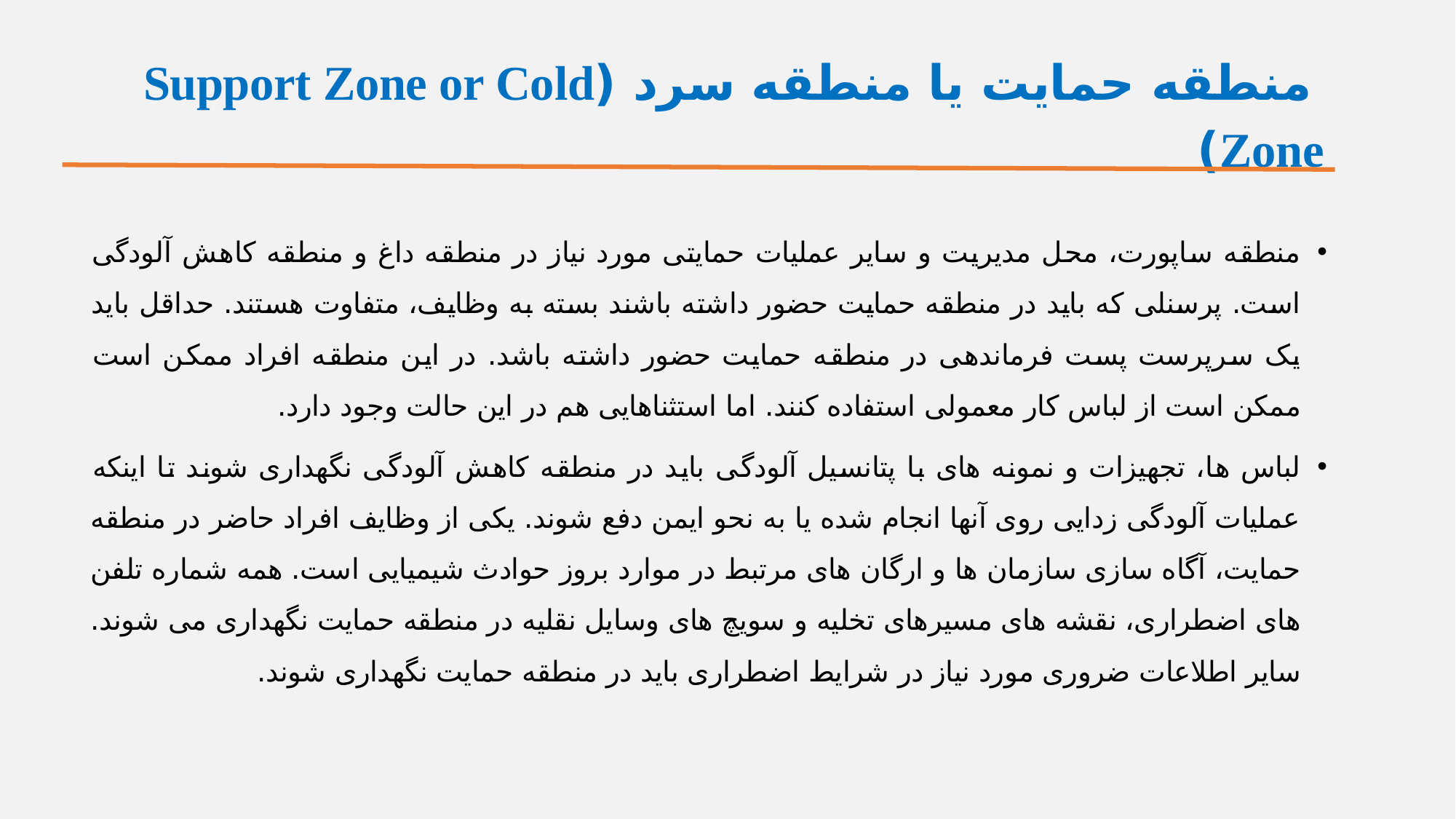

# منطقه حمايت يا منطقه سرد (Support Zone or Cold Zone)
منطقه ساپورت، محل مدیریت و سایر عملیات حمایتی مورد نیاز در منطقه داغ و منطقه کاهش آلودگی است. پرسنلی که باید در منطقه حمایت حضور داشته باشند بسته به وظایف، متفاوت هستند. حداقل باید یک سرپرست پست فرماندهی در منطقه حمایت حضور داشته باشد. در این منطقه افراد ممکن است ممکن است از لباس کار معمولی استفاده کنند. اما استثناهایی هم در این حالت وجود دارد.
لباس ها، تجهیزات و نمونه های با پتانسیل آلودگی باید در منطقه کاهش آلودگی نگهداری شوند تا اینکه عملیات آلودگی زدایی روی آنها انجام شده یا به نحو ایمن دفع شوند. یکی از وظایف افراد حاضر در منطقه حمایت، آگاه سازی سازمان ها و ارگان های مرتبط در موارد بروز حوادث شیمیایی است. همه شماره تلفن های اضطراری، نقشه های مسیرهای تخلیه و سویچ های وسایل نقلیه در منطقه حمایت نگهداری می شوند. سایر اطلاعات ضروری مورد نیاز در شرایط اضطراری باید در منطقه حمایت نگهداری شوند.